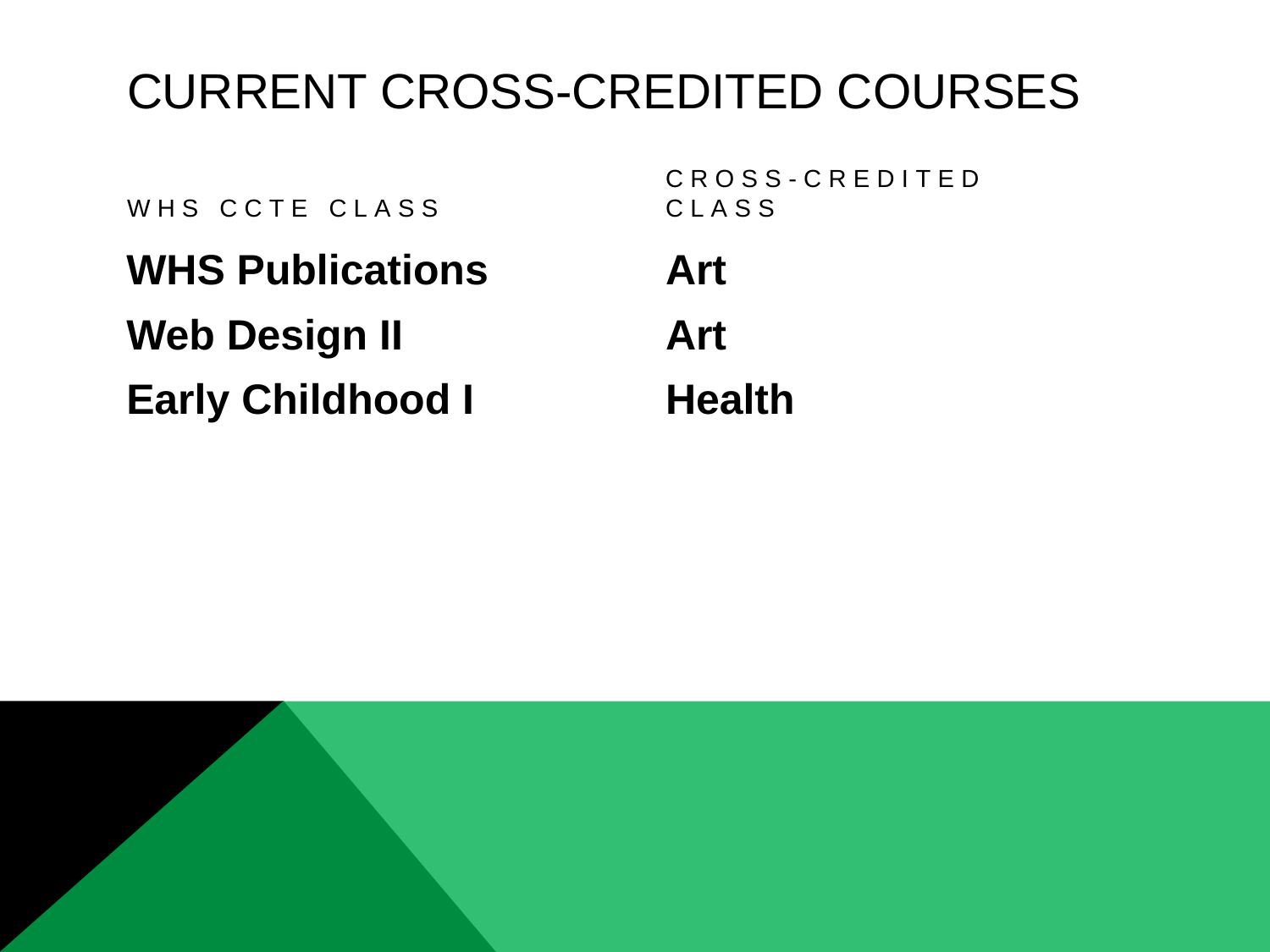

# Current Cross-Credited Courses
WHS CCTE Class
Cross-Credited Class
WHS Publications
Web Design II
Early Childhood I
Art
Art
Health